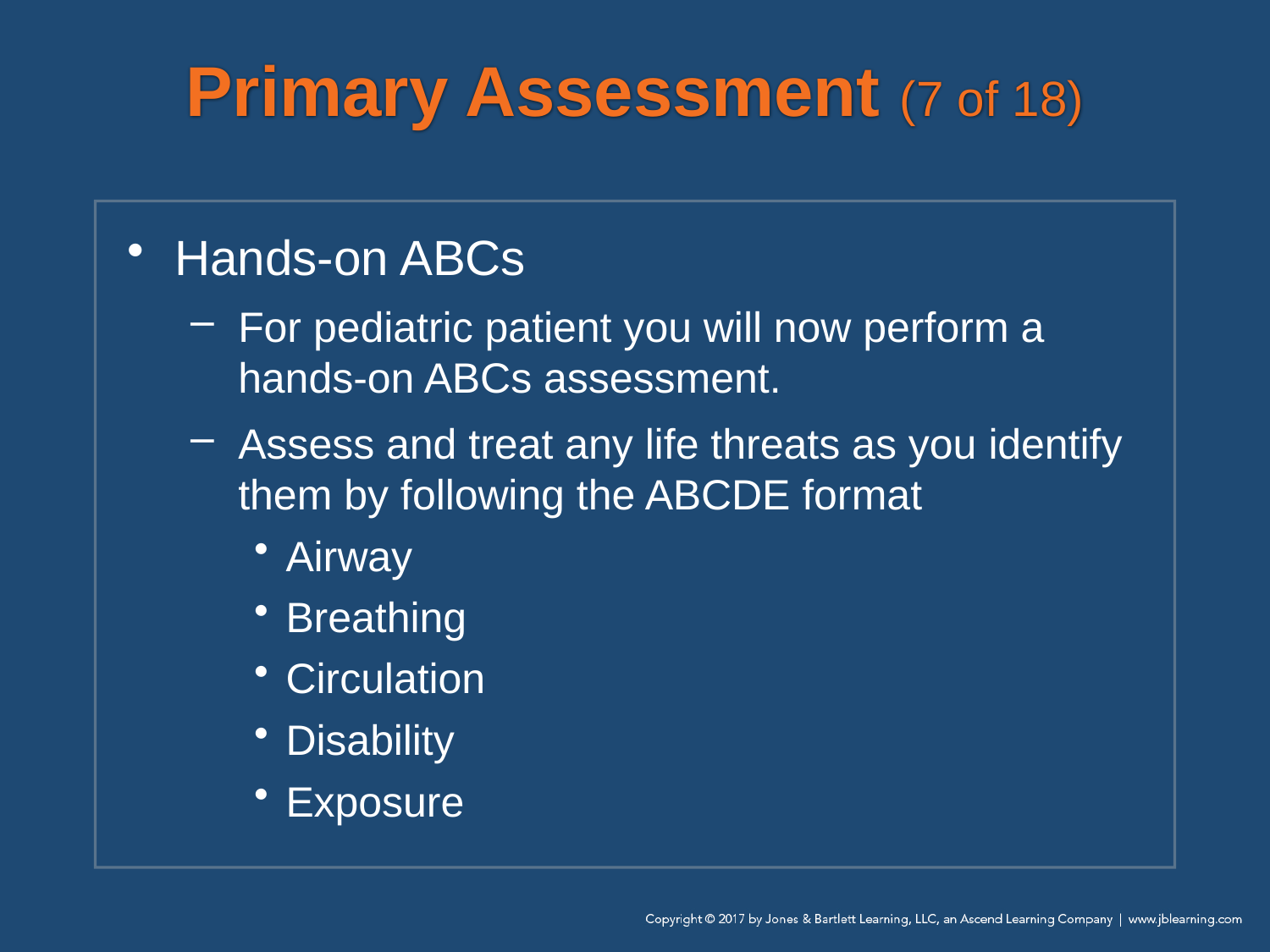

# Primary Assessment (7 of 18)
Hands-on ABCs
For pediatric patient you will now perform a hands-on ABCs assessment.
Assess and treat any life threats as you identify them by following the ABCDE format
Airway
Breathing
Circulation
Disability
Exposure